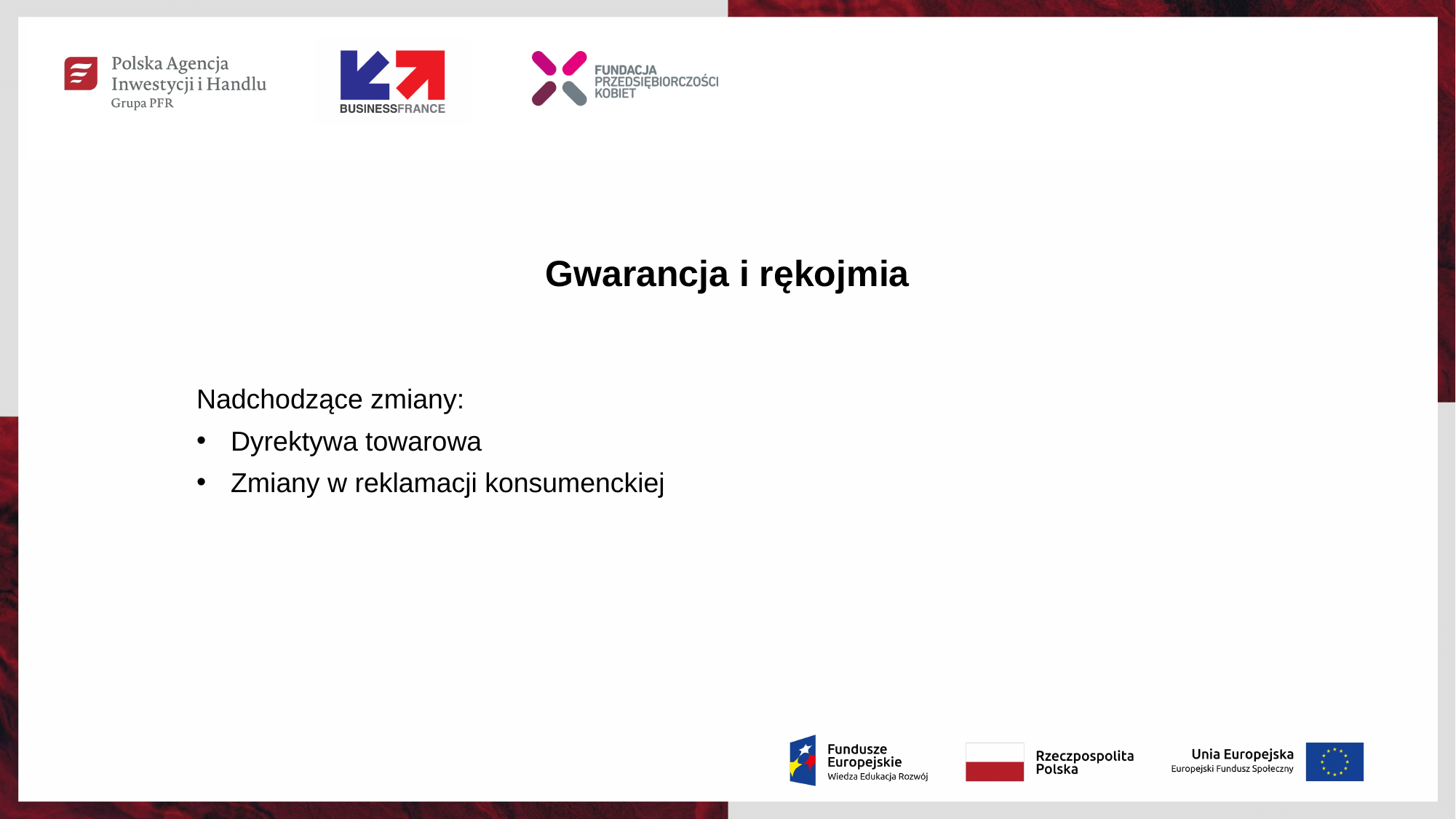

Gwarancja i rękojmia
Nadchodzące zmiany:
Dyrektywa towarowa
Zmiany w reklamacji konsumenckiej